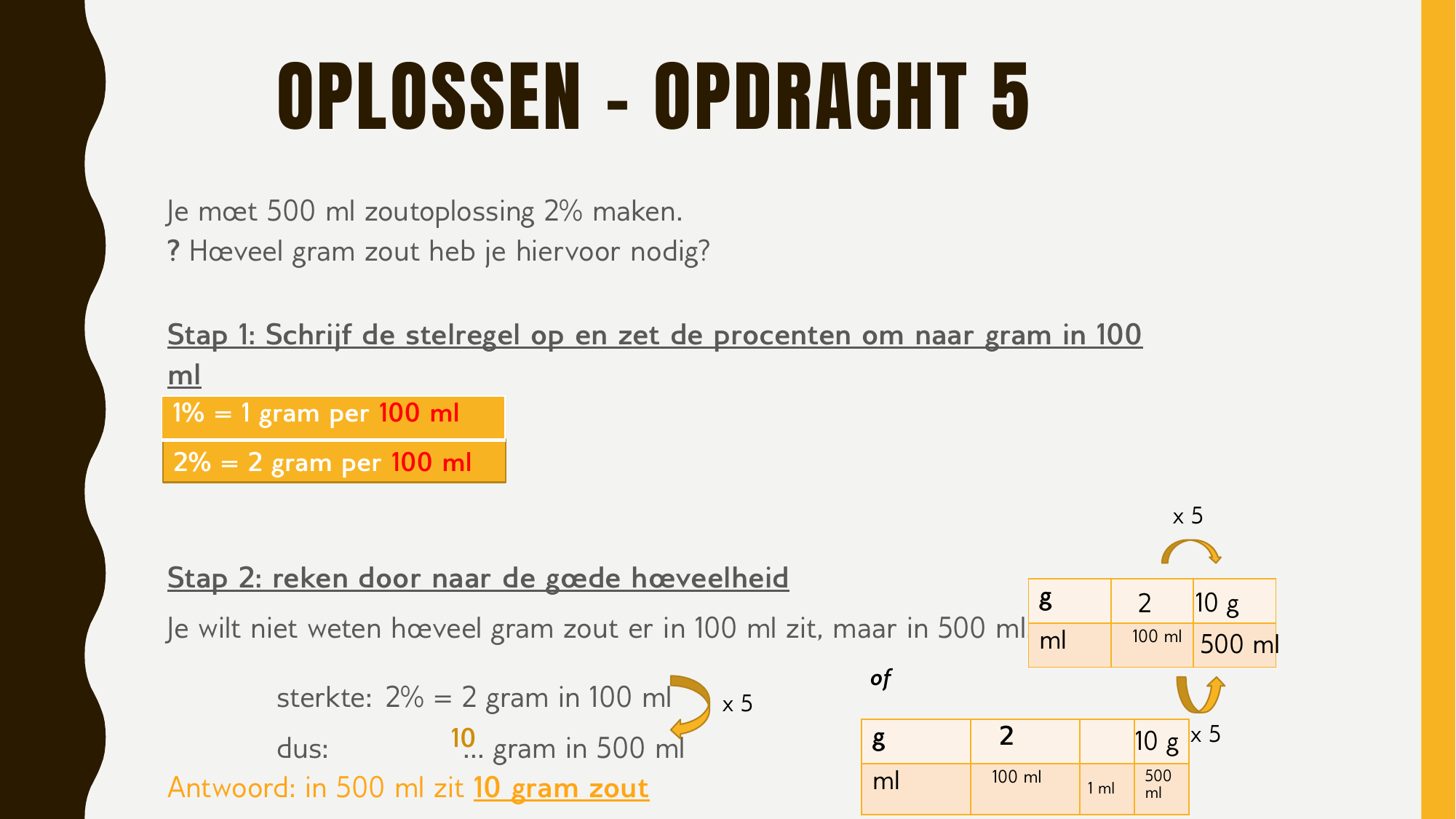

# Oplossen - opdracht 5
Je moet 500 ml zoutoplossing 2% maken.
? Hoeveel gram zout heb je hiervoor nodig?

Stap 1: Schrijf de stelregel op en zet de procenten om naar gram in 100 ml

Stap 2: reken door naar de goede hoeveelheid
Je wilt niet weten hoeveel gram zout er in 100 ml zit, maar in 500 ml.

	sterkte:	2% = 2 gram in 100 ml
	dus:      	                          ... gram in 500 ml

| 1% = 1 gram per 100 ml |
| --- |
2% = 2 gram per 100 ml
x 5

| g |  |  |
| --- | --- | --- |
| ml | 100 ml |  |
10 g
2
 500 ml
of

x 5

x 5
10
10 g
| g | 2 |  |  |
| --- | --- | --- | --- |
| ml | 100 ml |  | 500 ml |
Antwoord: in 500 ml zit 10 gram zout
1 ml